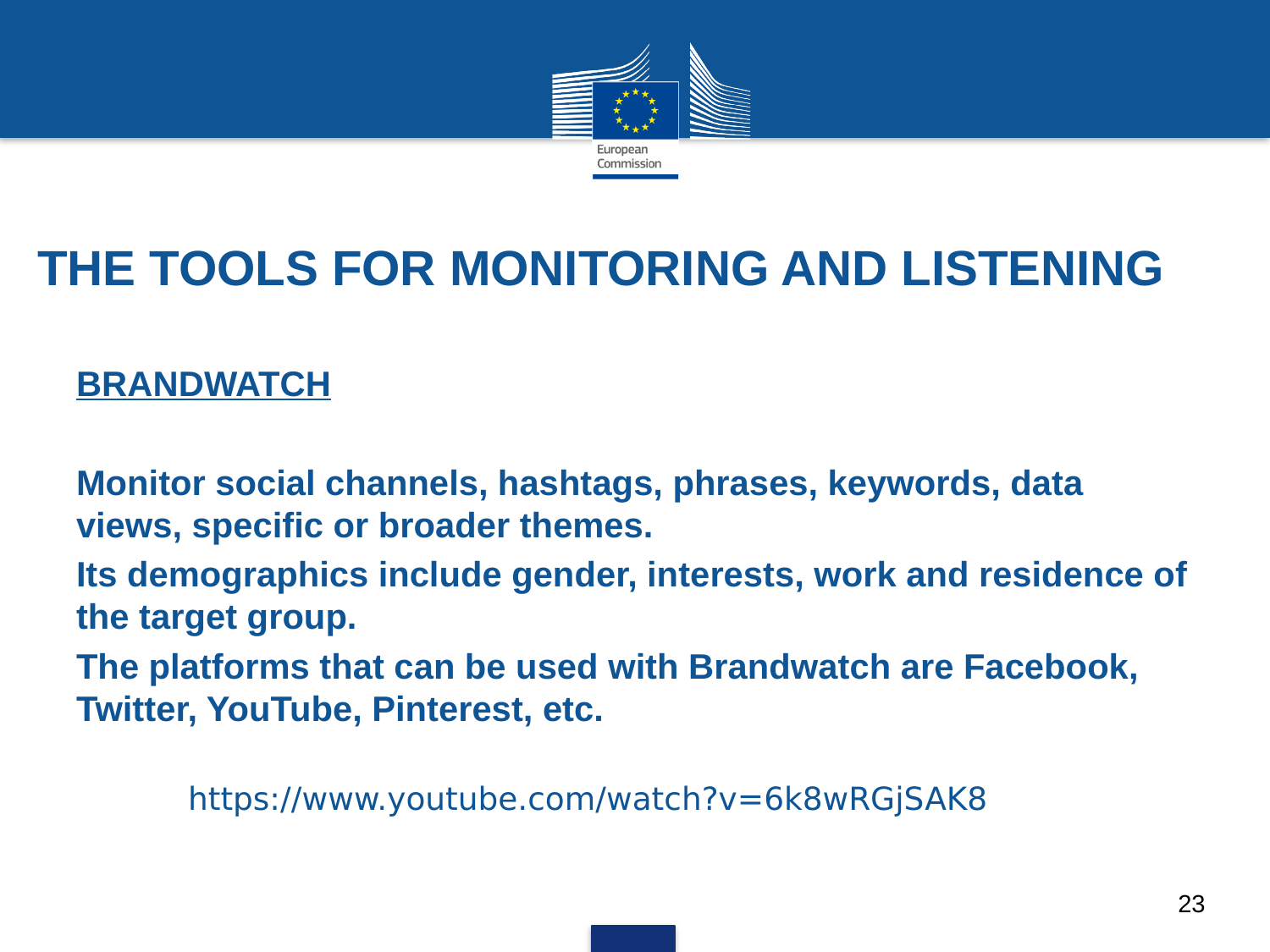

# THE TOOLS FOR MONITORING AND LISTENING
BRANDWATCH

Monitor social channels, hashtags, phrases, keywords, data views, specific or broader themes.
Its demographics include gender, interests, work and residence of the target group.
The platforms that can be used with Brandwatch are Facebook, Twitter, YouTube, Pinterest, etc.

           https://www.youtube.com/watch?v=6k8wRGjSAK8
23